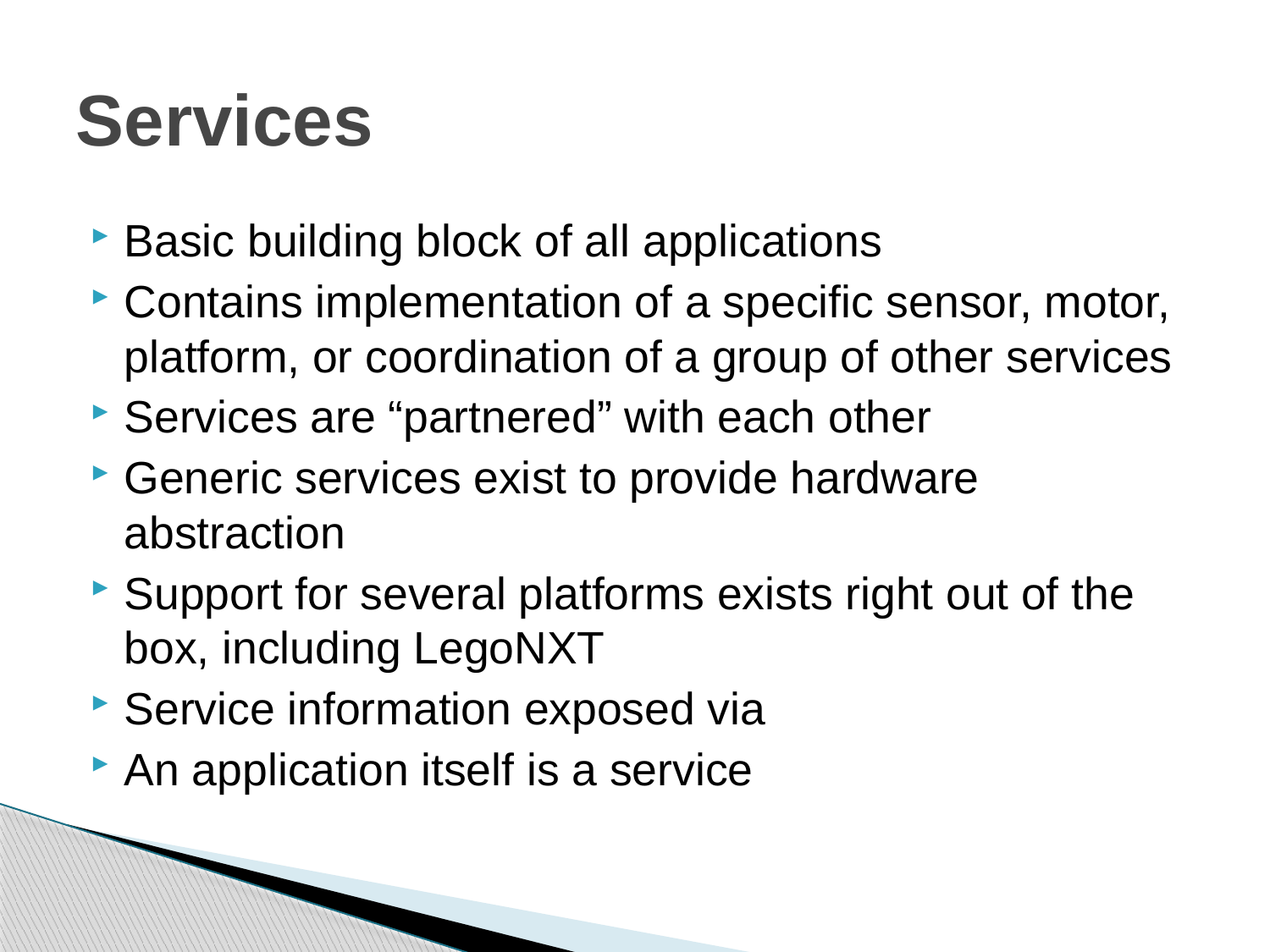

# Services
Basic building block of all applications
Contains implementation of a specific sensor, motor, platform, or coordination of a group of other services
Services are “partnered” with each other
Generic services exist to provide hardware abstraction
Support for several platforms exists right out of the box, including LegoNXT
Service information exposed via
An application itself is a service